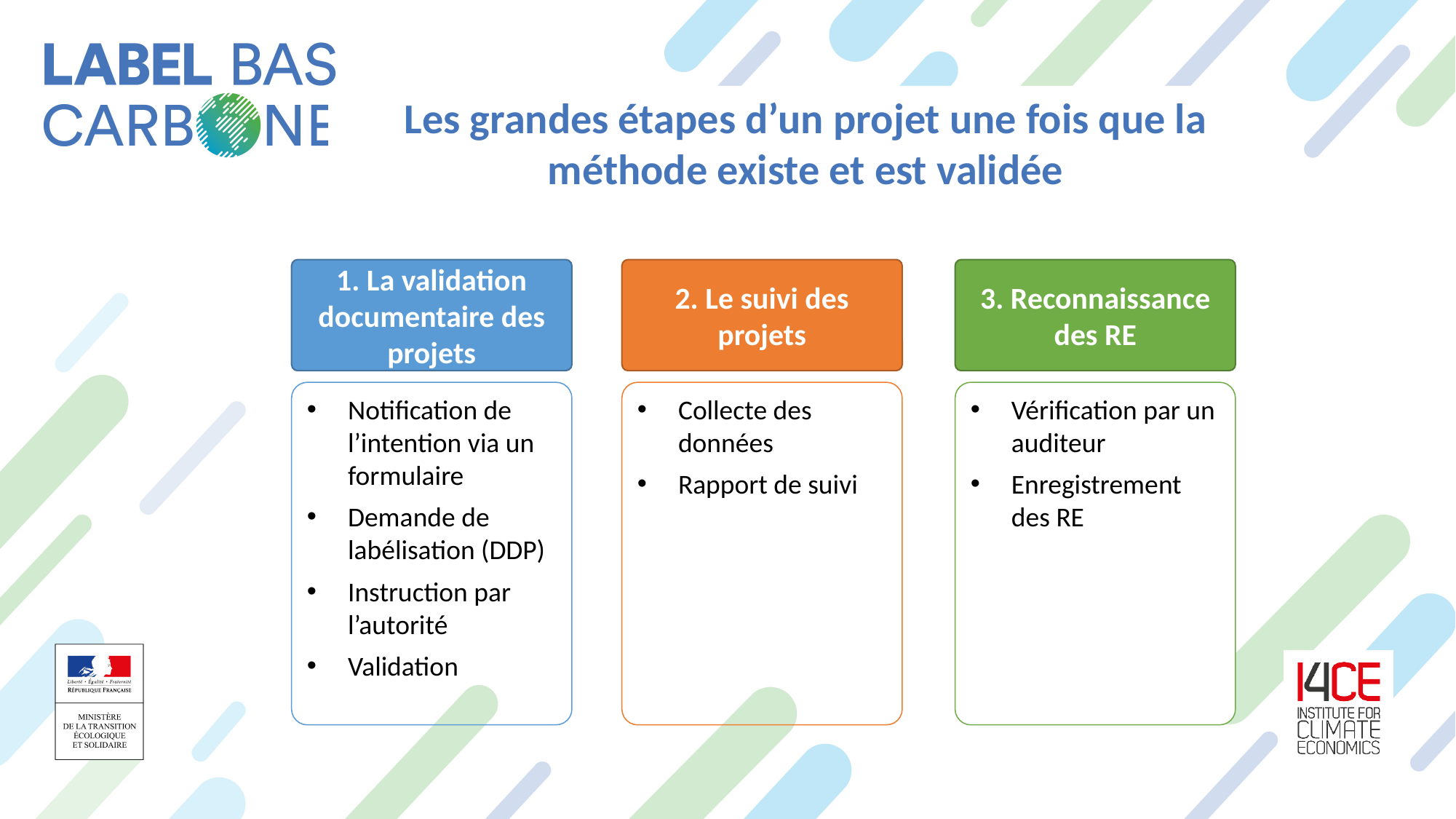

Les grandes étapes d’un projet une fois que la méthode existe et est validée
1. La validation documentaire des projets
2. Le suivi des projets
3. Reconnaissance des RE
Notification de l’intention via un formulaire
Demande de labélisation (DDP)
Instruction par l’autorité
Validation
Collecte des données
Rapport de suivi
Vérification par un auditeur
Enregistrement des RE